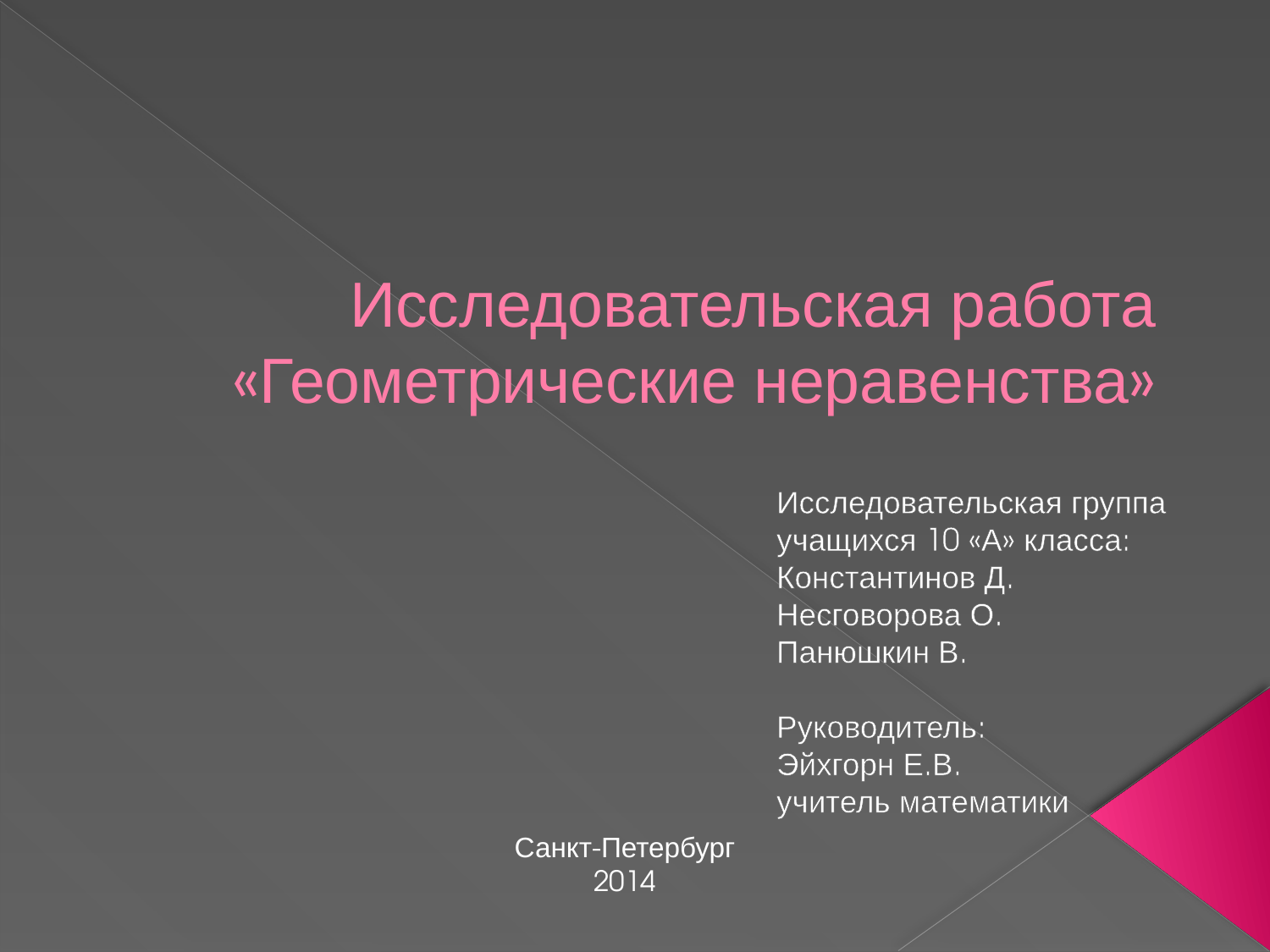

# Исследовательская работа «Геометрические неравенства»
Исследовательская группа учащихся 10 «А» класса:
Константинов Д.
Несговорова О.
Панюшкин В.

Руководитель:
Эйхгорн Е.В.
учитель математики
Санкт-Петербург
2014